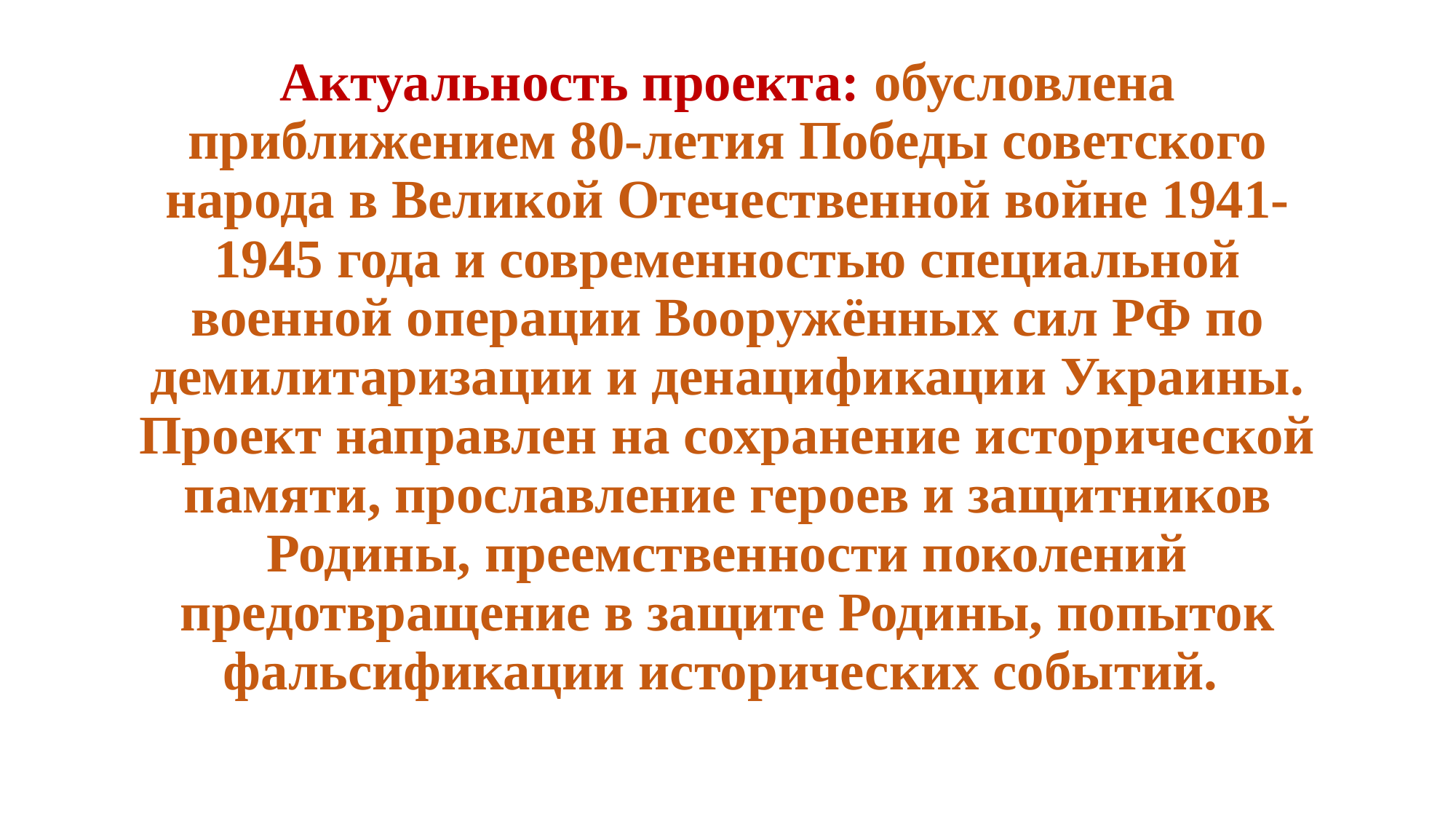

# Актуальность проекта: обусловлена приближением 80-летия Победы советского народа в Великой Отечественной войне 1941-1945 года и современностью специальной военной операции Вооружённых сил РФ по демилитаризации и денацификации Украины. Проект направлен на сохранение исторической памяти, прославление героев и защитников Родины, преемственности поколений предотвращение в защите Родины, попыток фальсификации исторических событий.